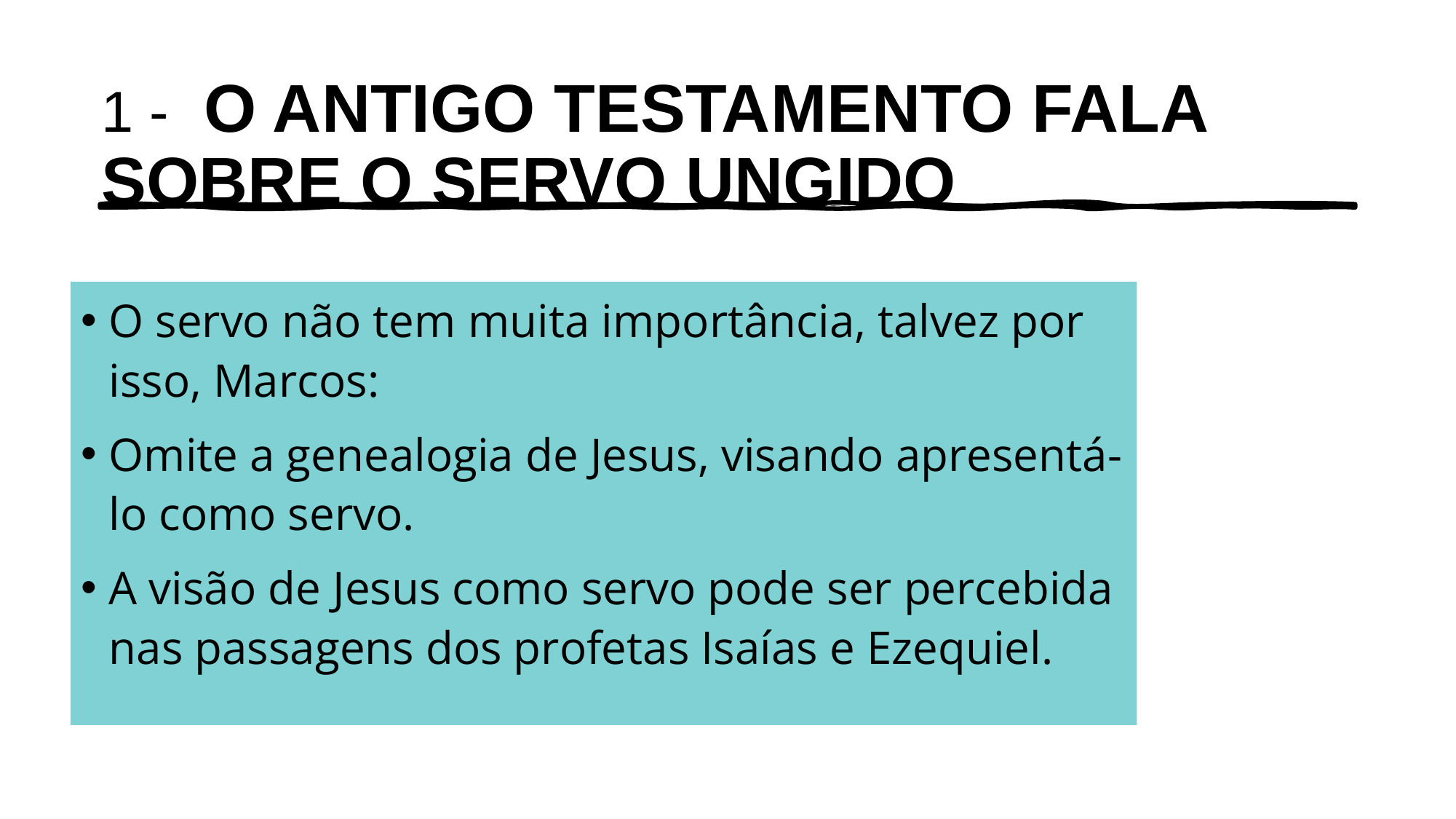

# 1 -  O ANTIGO TESTAMENTO FALA SOBRE O SERVO UNGIDO
O servo não tem muita importância, talvez por isso, Marcos:
Omite a genealogia de Jesus, visando apresentá-lo como servo.
A visão de Jesus como servo pode ser percebida nas passagens dos profetas Isaías e Ezequiel.